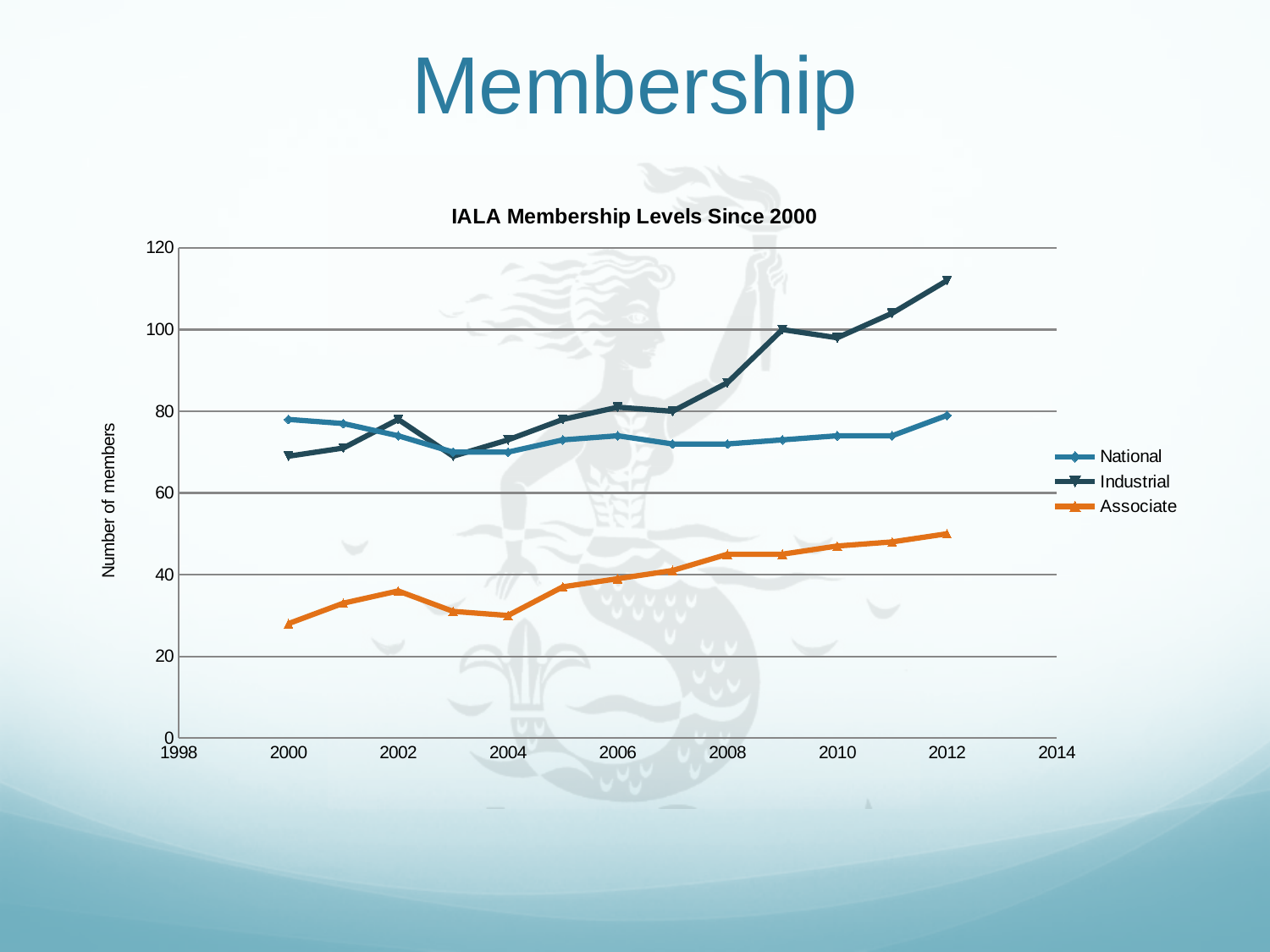

# Membership

### Chart: IALA Membership Levels Since 2000

| Category |  |  |  |
|---|---|---|---|